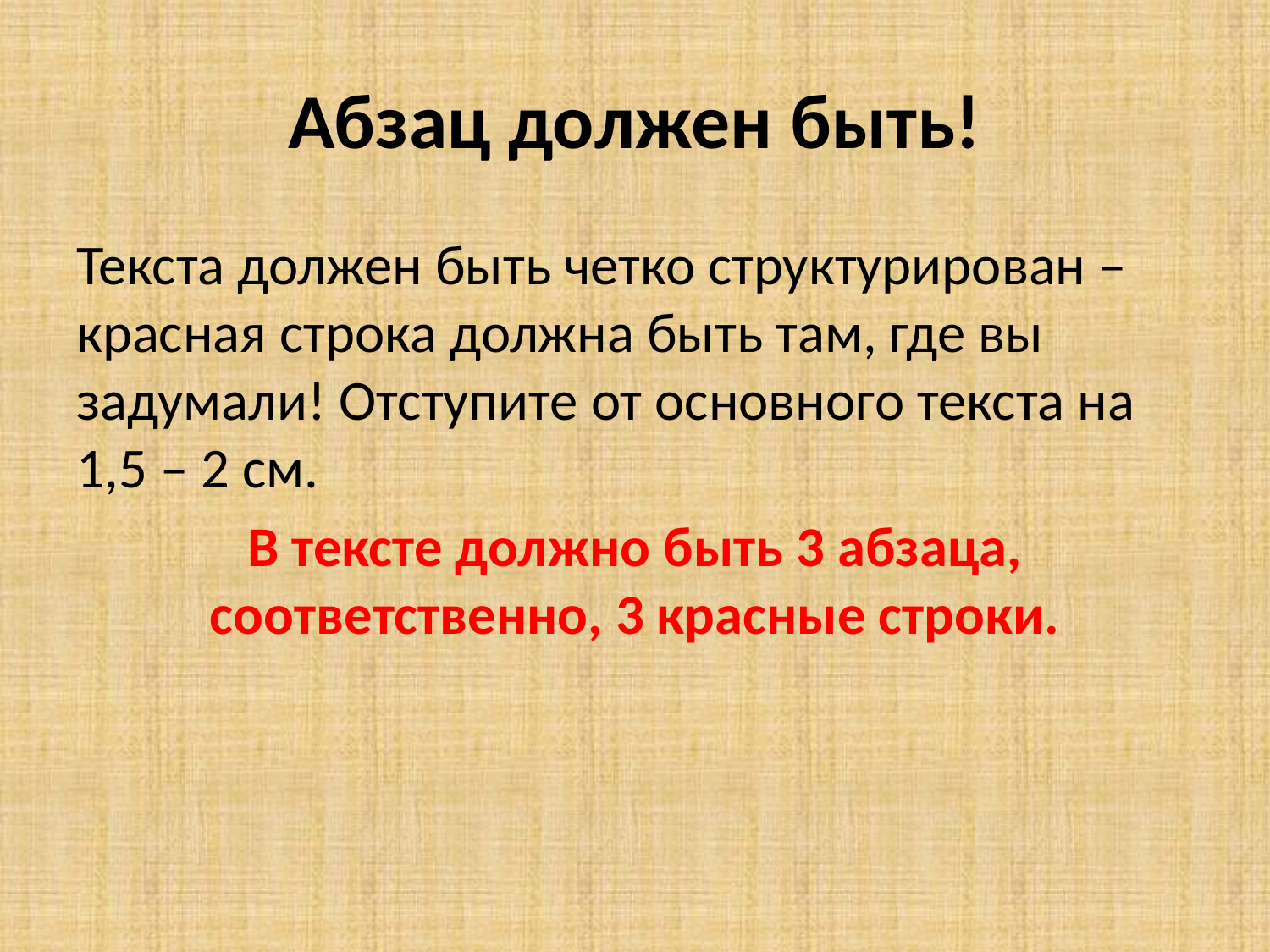

# Абзац должен быть!
Текста должен быть четко структурирован – красная строка должна быть там, где вы задумали! Отступите от основного текста на 1,5 – 2 см.
В тексте должно быть 3 абзаца, соответственно, 3 красные строки.